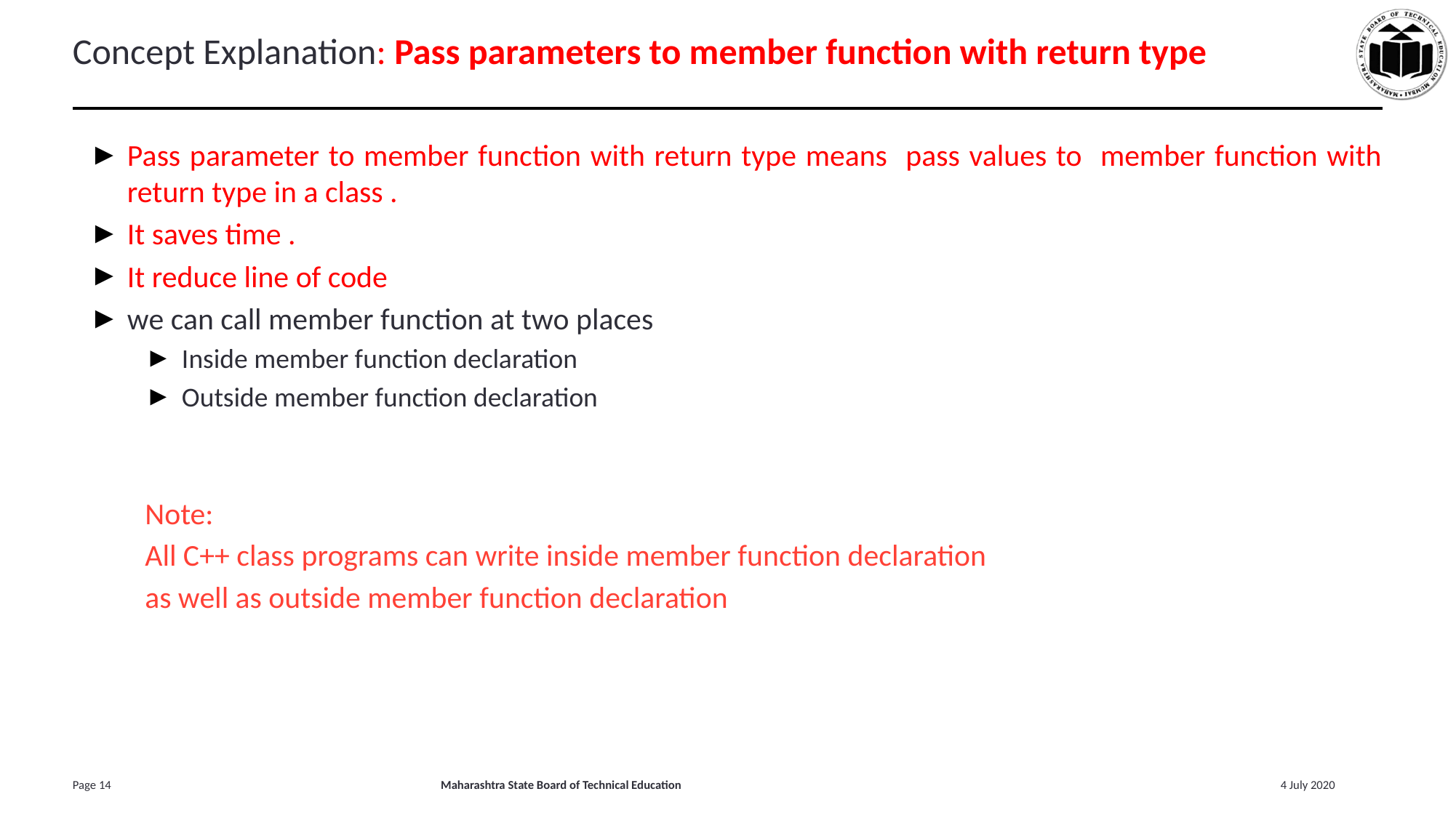

# Concept Explanation: Pass parameters to member function with return type
Pass parameter to member function with return type means  pass values to  member function with return type in a class .
It saves time .
It reduce line of code
we can call member function at two places
Inside member function declaration
Outside member function declaration

Note:
All C++ class programs can write inside member function declaration
as well as outside member function declaration

14